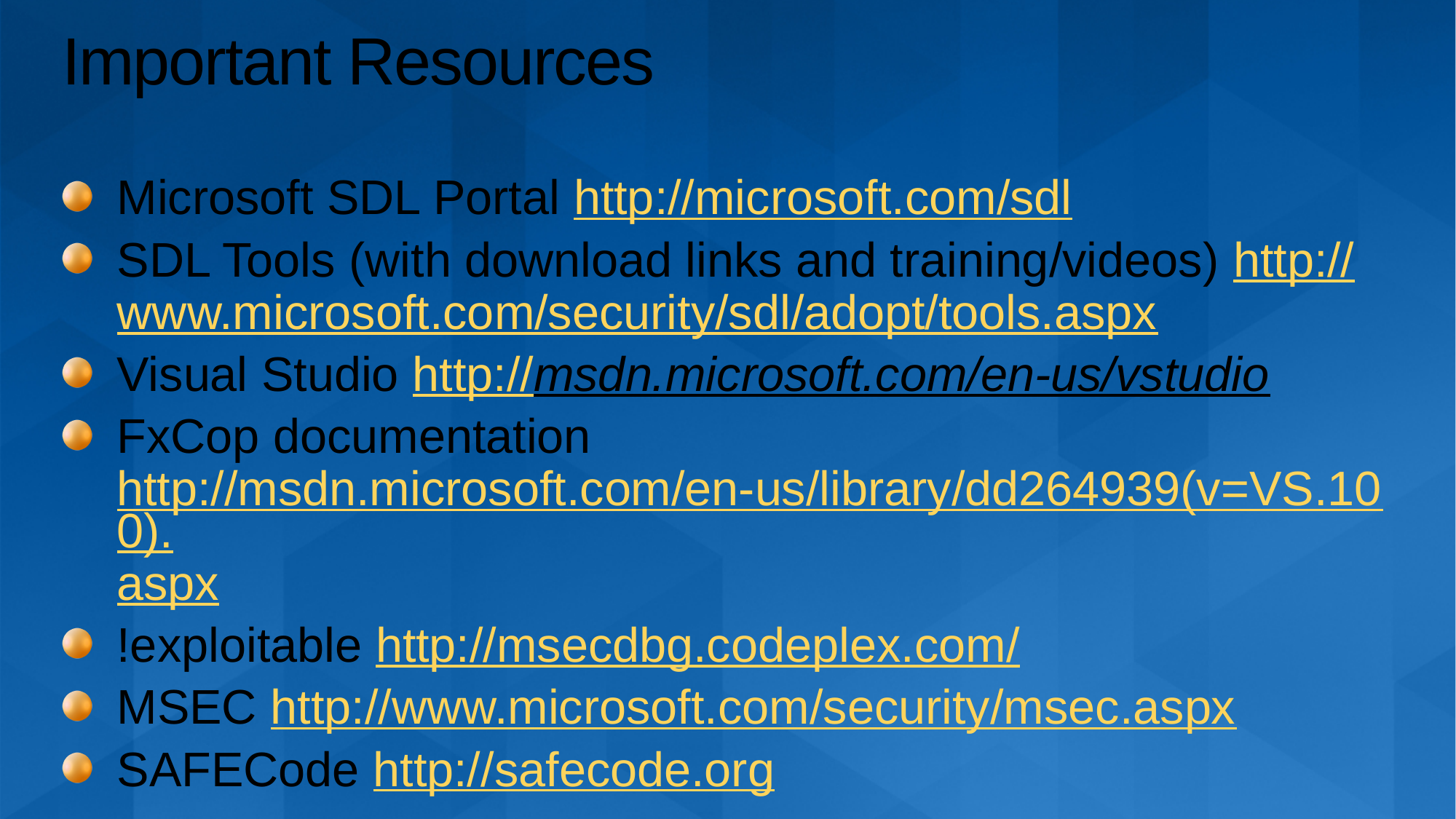

# Important Resources
Microsoft SDL Portal http://microsoft.com/sdl
SDL Tools (with download links and training/videos) http://www.microsoft.com/security/sdl/adopt/tools.aspx
Visual Studio http://msdn.microsoft.com/en-us/vstudio
FxCop documentation http://msdn.microsoft.com/en-us/library/dd264939(v=VS.100).aspx
!exploitable http://msecdbg.codeplex.com/
MSEC http://www.microsoft.com/security/msec.aspx
SAFECode http://safecode.org